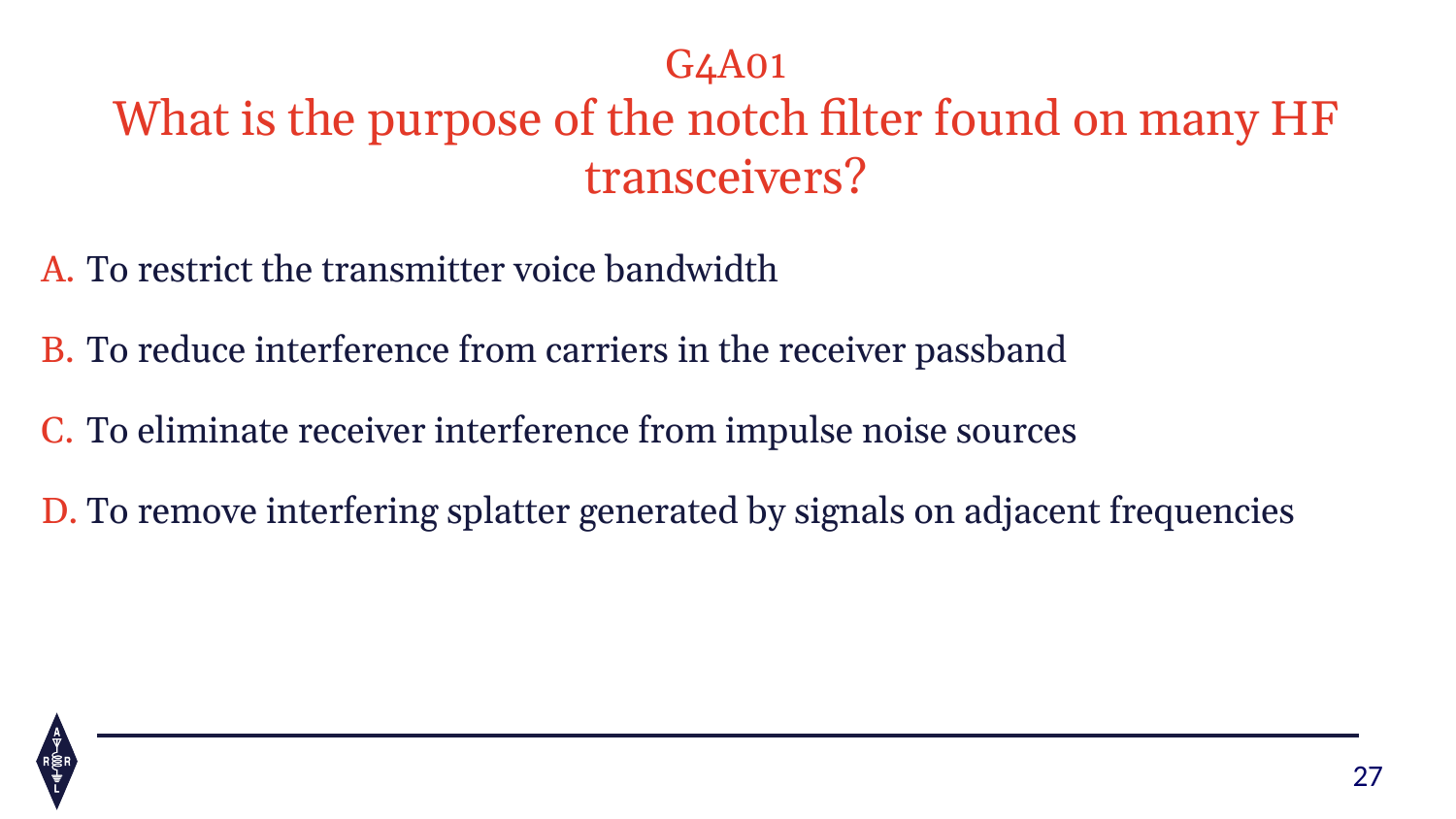

G4A01
What is the purpose of the notch filter found on many HF transceivers?
To restrict the transmitter voice bandwidth
To reduce interference from carriers in the receiver passband
To eliminate receiver interference from impulse noise sources
To remove interfering splatter generated by signals on adjacent frequencies
27